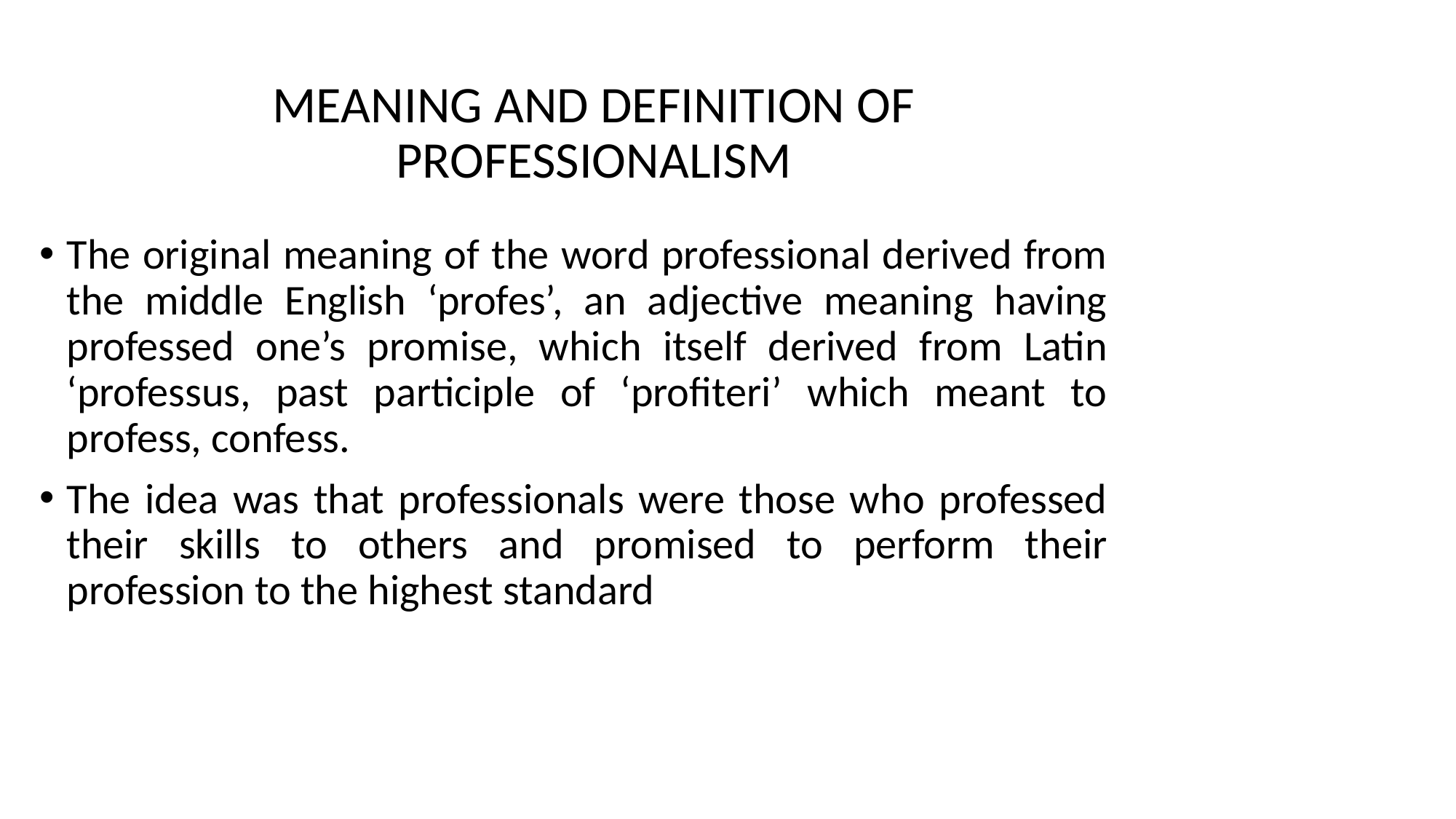

# MEANING AND DEFINITION OF PROFESSIONALISM
The original meaning of the word professional derived from the middle English ‘profes’, an adjective meaning having professed one’s promise, which itself derived from Latin ‘professus, past participle of ‘profiteri’ which meant to profess, confess.
The idea was that professionals were those who professed their skills to others and promised to perform their profession to the highest standard